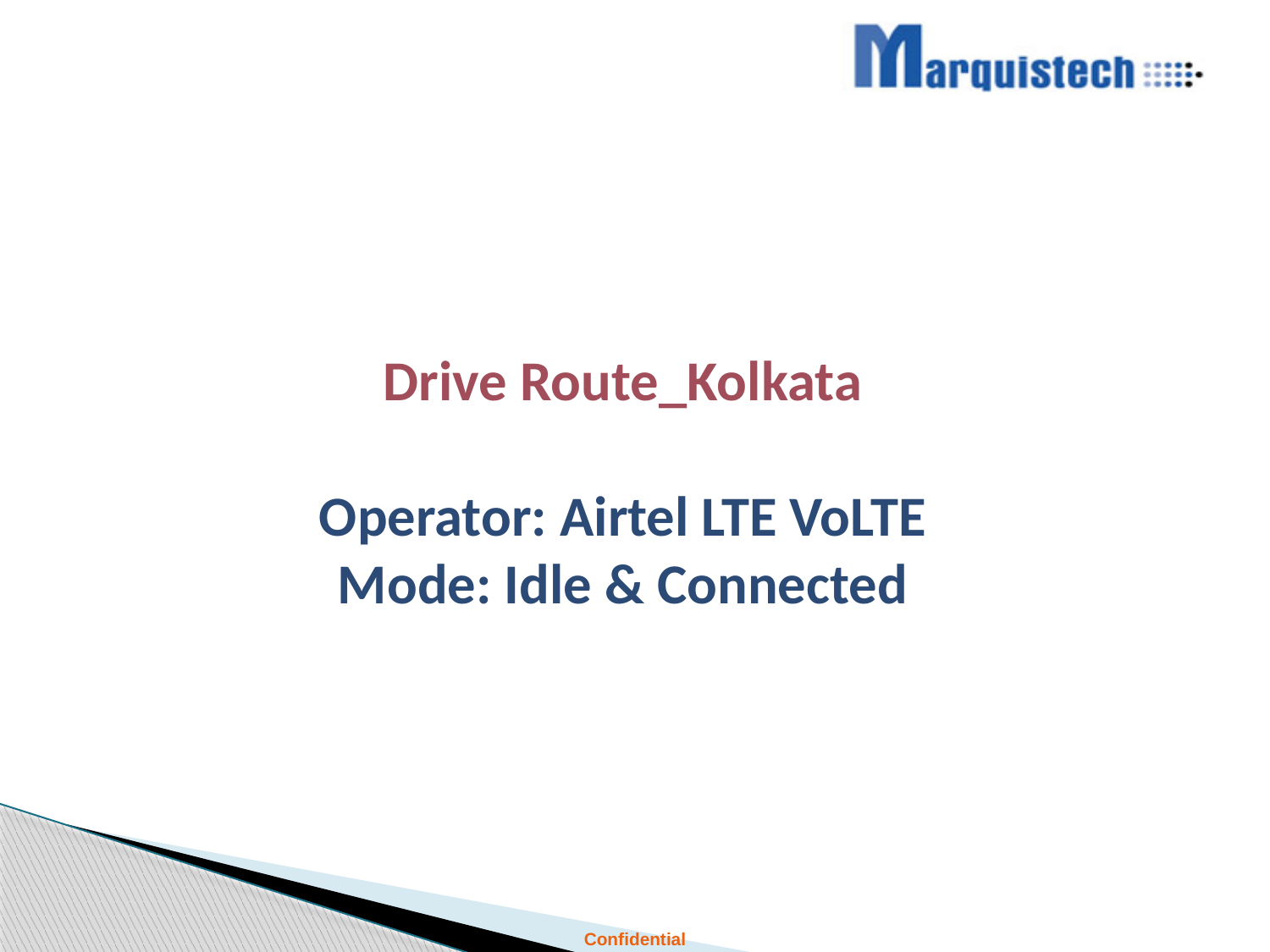

Drive Route_Kolkata

Operator: Airtel LTE VoLTE
Mode: Idle & Connected